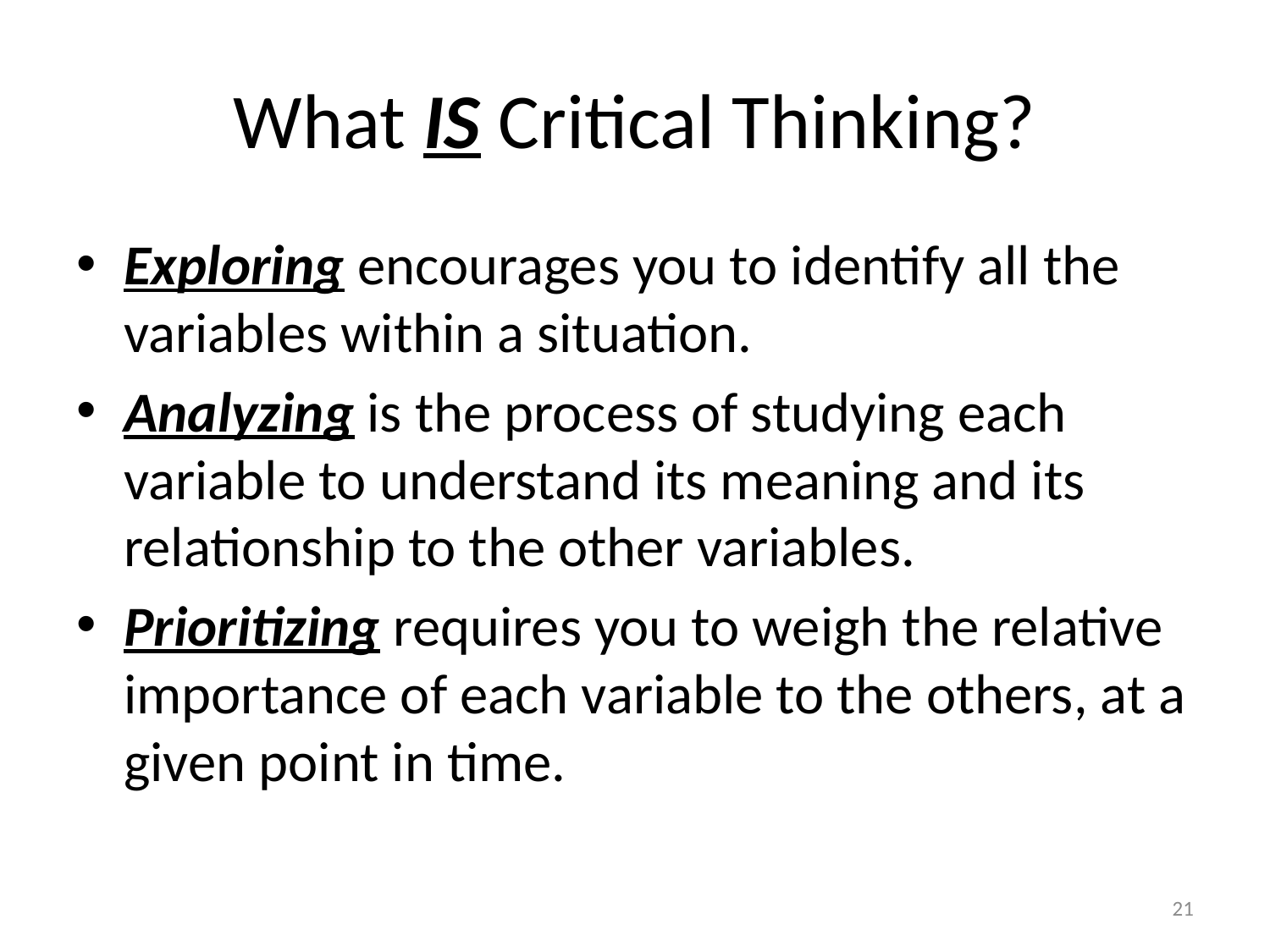

# What IS Critical Thinking?
Exploring encourages you to identify all the variables within a situation.
Analyzing is the process of studying each variable to understand its meaning and its relationship to the other variables.
Prioritizing requires you to weigh the relative importance of each variable to the others, at a given point in time.
21